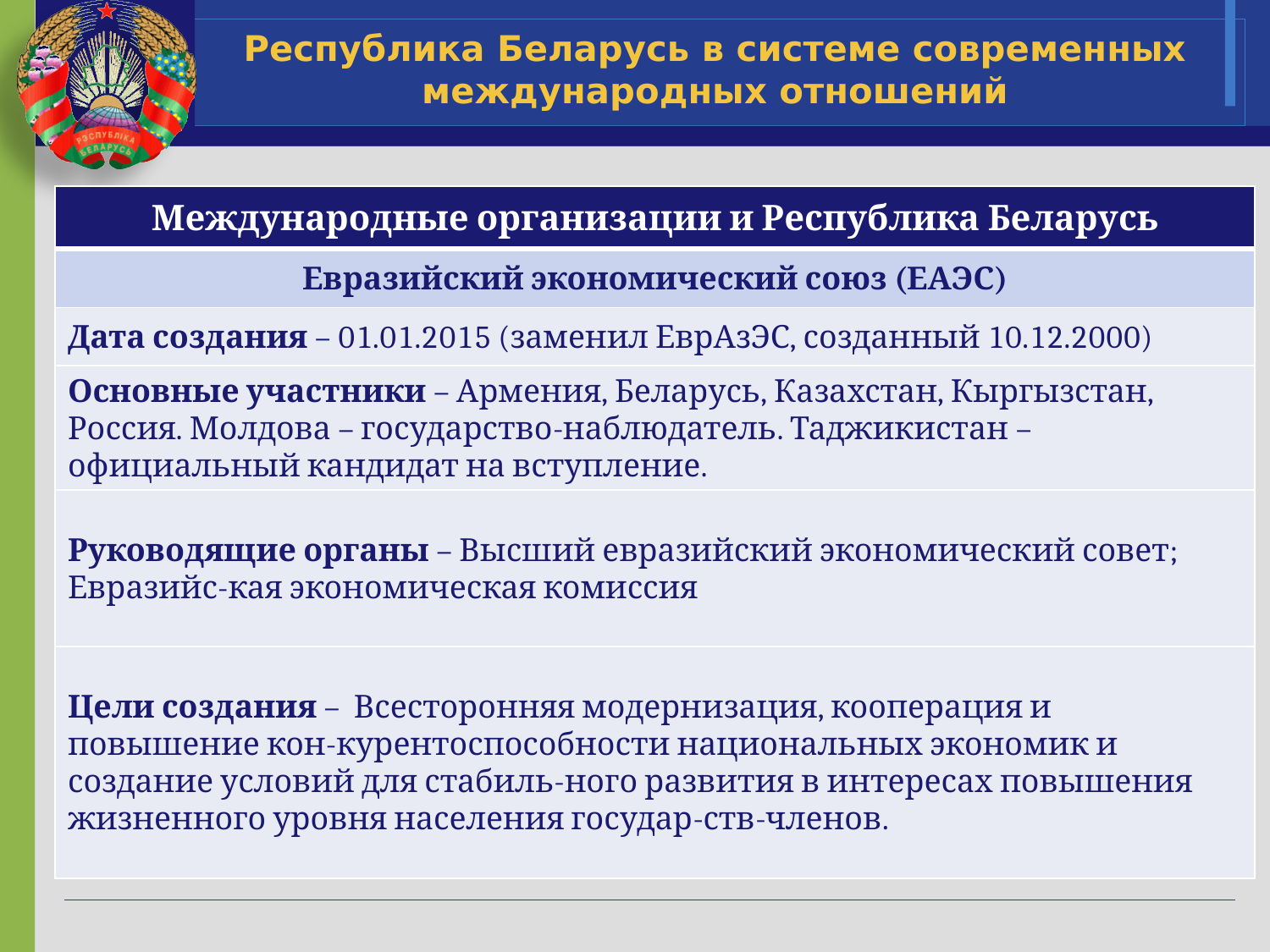

# Республика Беларусь в системе современных международных отношений
| Международные организации и Республика Беларусь |
| --- |
| Евразийский экономический союз (ЕАЭС) |
| Дата создания – 01.01.2015 (заменил ЕврАзЭС, созданный 10.12.2000) |
| Основные участники – Армения, Беларусь, Казахстан, Кыргызстан, Россия. Молдова – государство-наблюдатель. Таджикистан – официальный кандидат на вступление. |
| Руководящие органы – Высший евразийский экономический совет; Евразийс-кая экономическая комиссия |
| Цели создания – Всесторонняя модернизация, кооперация и повышение кон-курентоспособности национальных экономик и создание условий для стабиль-ного развития в интересах повышения жизненного уровня населения государ-ств-членов. |